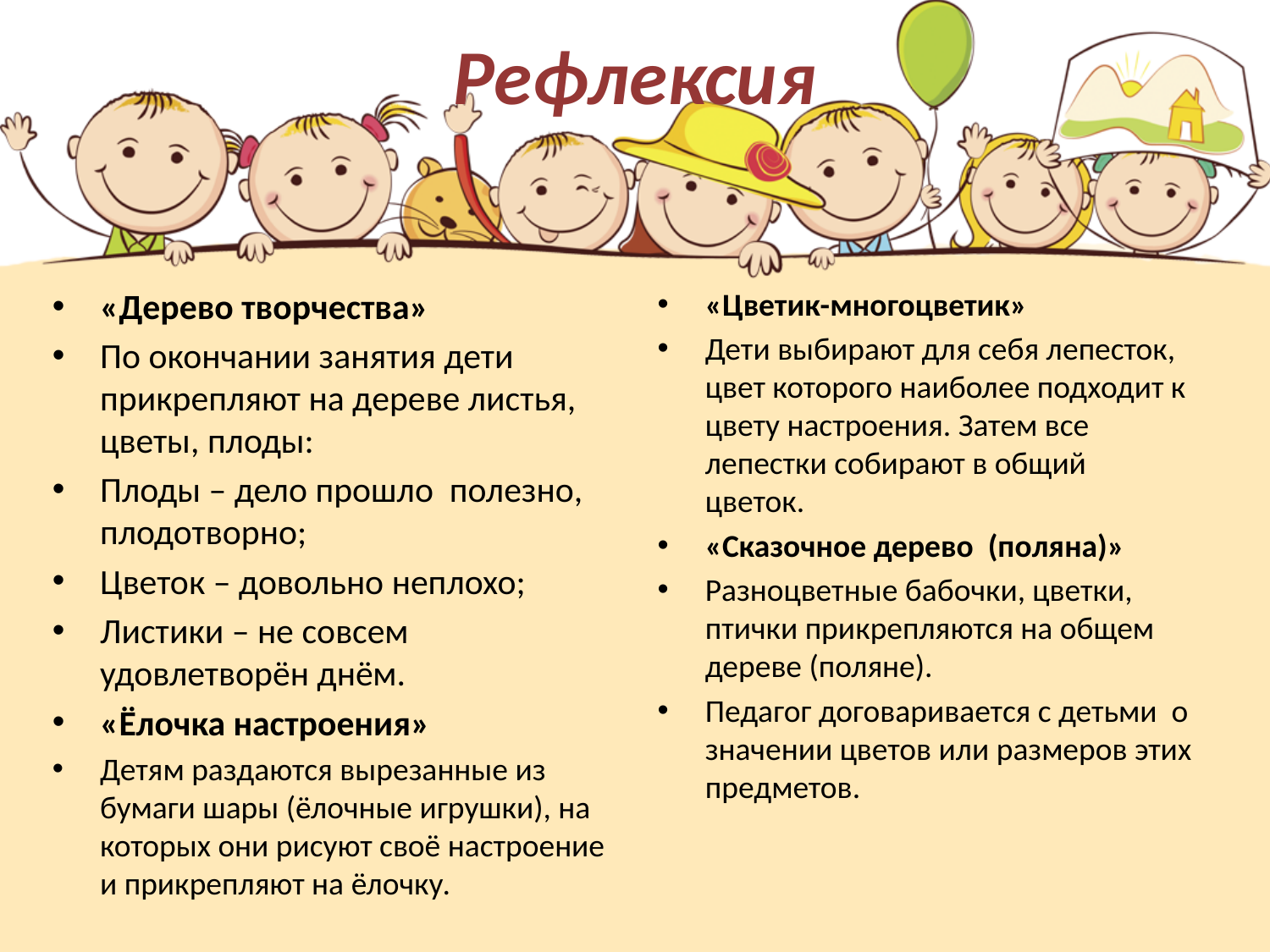

# Рефлексия
«Дерево творчества»
По окончании занятия дети прикрепляют на дереве листья, цветы, плоды:
Плоды – дело прошло  полезно, плодотворно;
Цветок – довольно неплохо;
Листики – не совсем удовлетворён днём.
«Ёлочка настроения»
Детям раздаются вырезанные из бумаги шары (ёлочные игрушки), на которых они рисуют своё настроение и прикрепляют на ёлочку.
«Цветик-многоцветик»
Дети выбирают для себя лепесток, цвет которого наиболее подходит к цвету настроения. Затем все лепестки собирают в общий цветок.
«Сказочное дерево  (поляна)»
Разноцветные бабочки, цветки, птички прикрепляются на общем дереве (поляне).
Педагог договаривается с детьми  о значении цветов или размеров этих предметов.